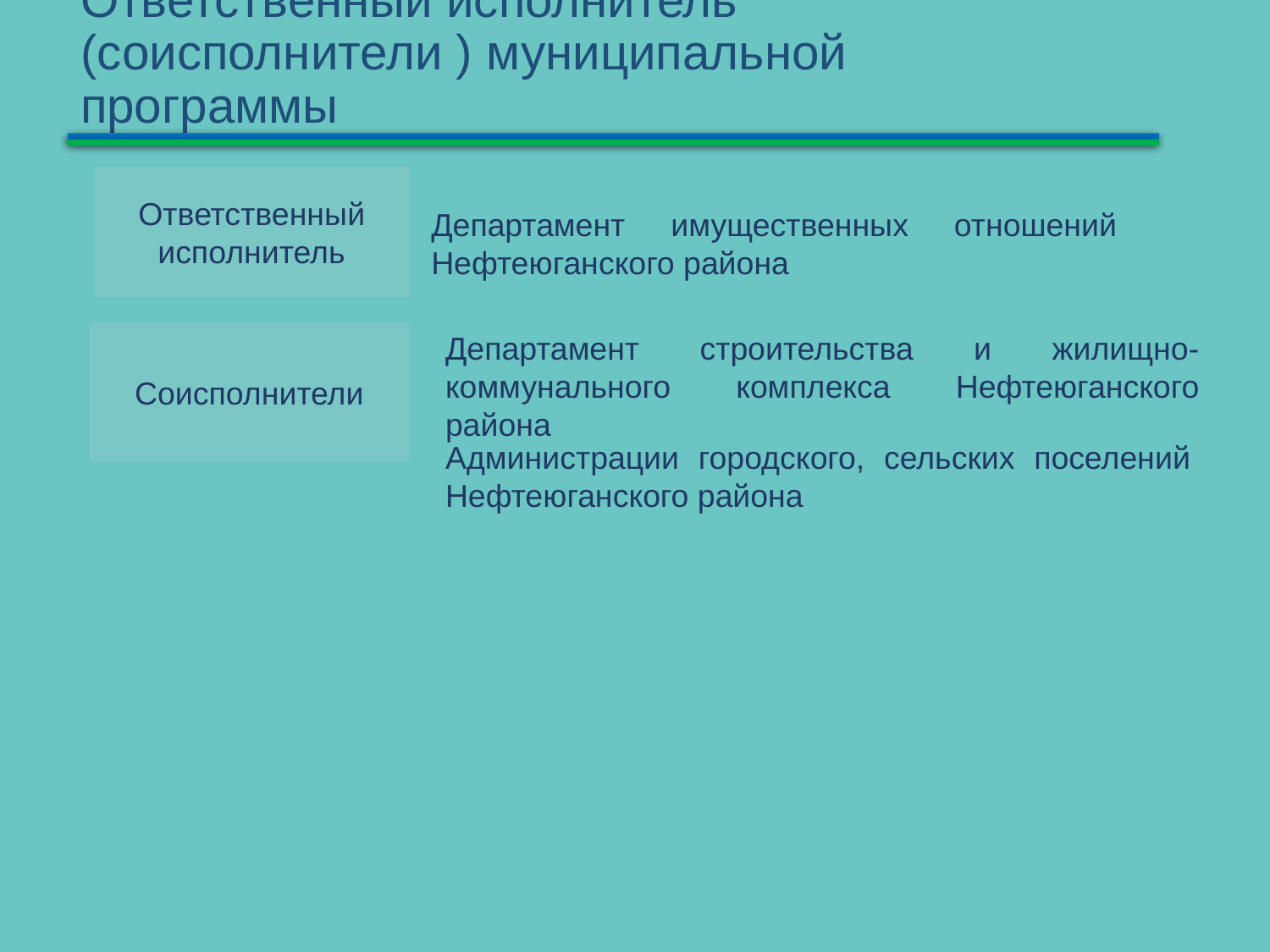

Ответственный исполнитель (соисполнители ) муниципальной программы

Ответственный исполнитель
Департамент имущественных отношений Нефтеюганского района

Соисполнители
Департамент строительства и жилищно-коммунального комплекса Нефтеюганского района
Администрации городского, сельских поселений Нефтеюганского района